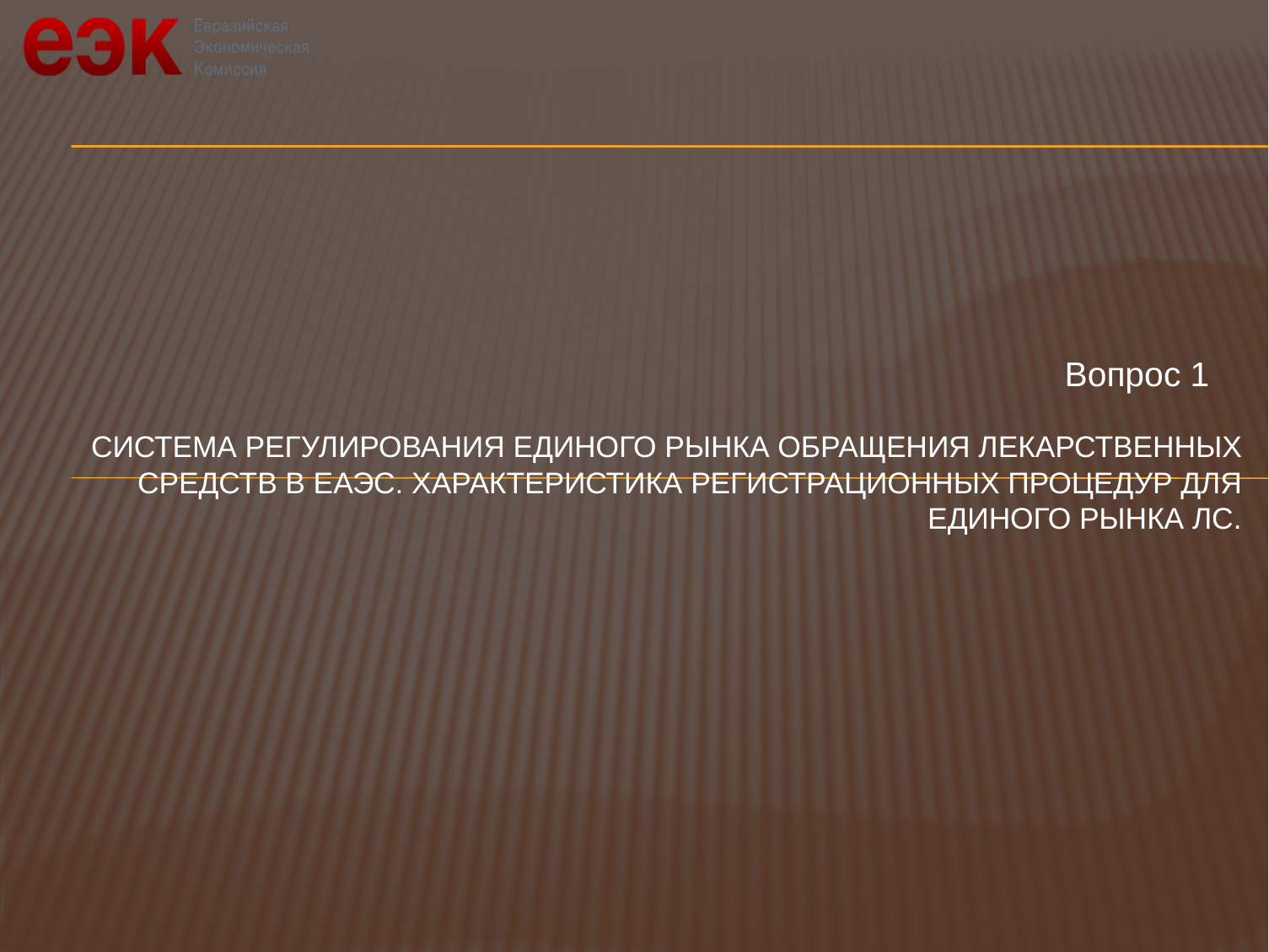

Вопрос 1
# Система регулирования единого рынка обращения лекарственных средств в ЕАЭС. Характеристика регистрационных процедур для единого рынка ЛС.